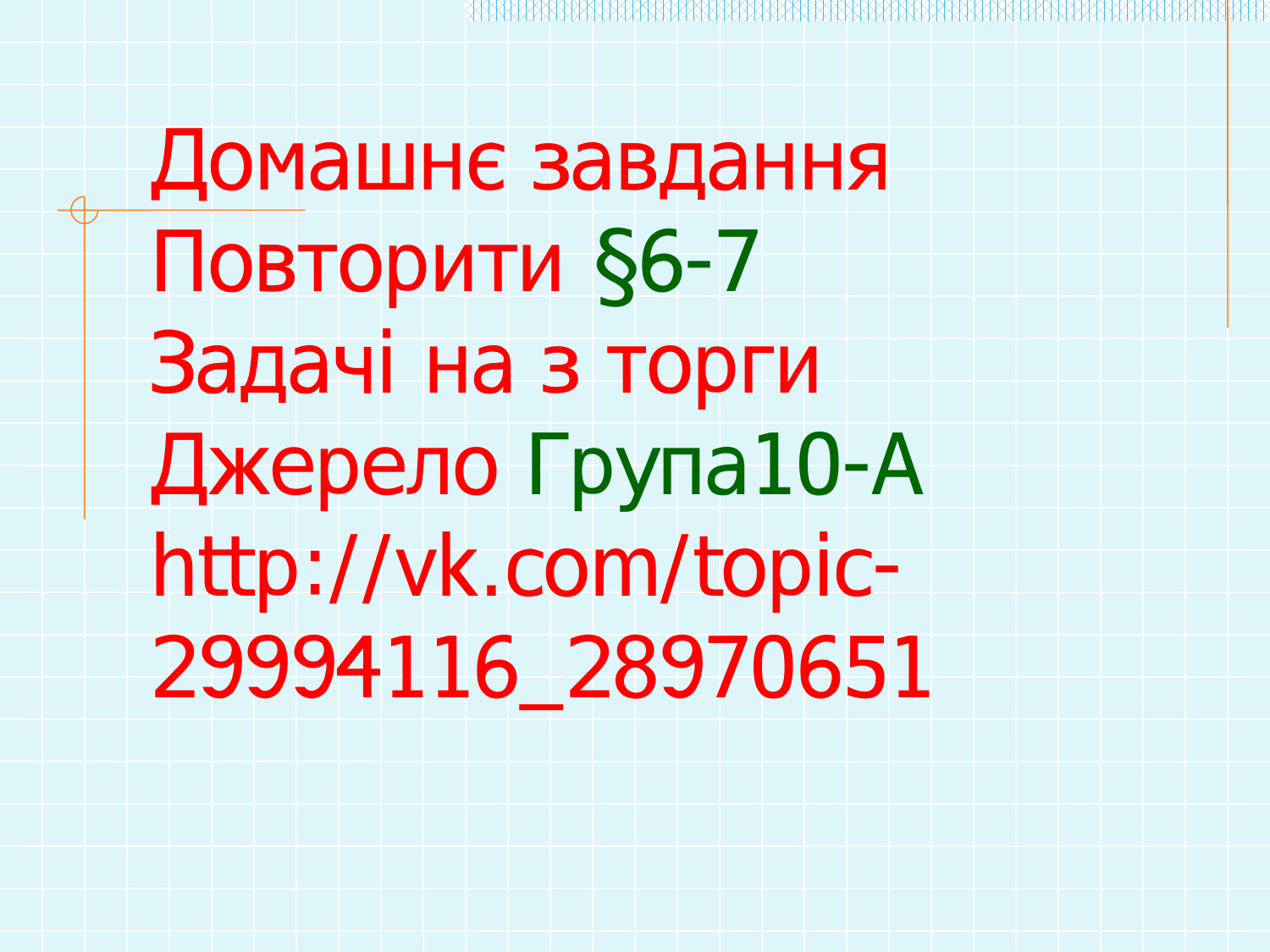

Домашнє завдання
Повторити §6-7
Задачі на з торги
Джерело Група10-А http://vk.com/topic-29994116_28970651